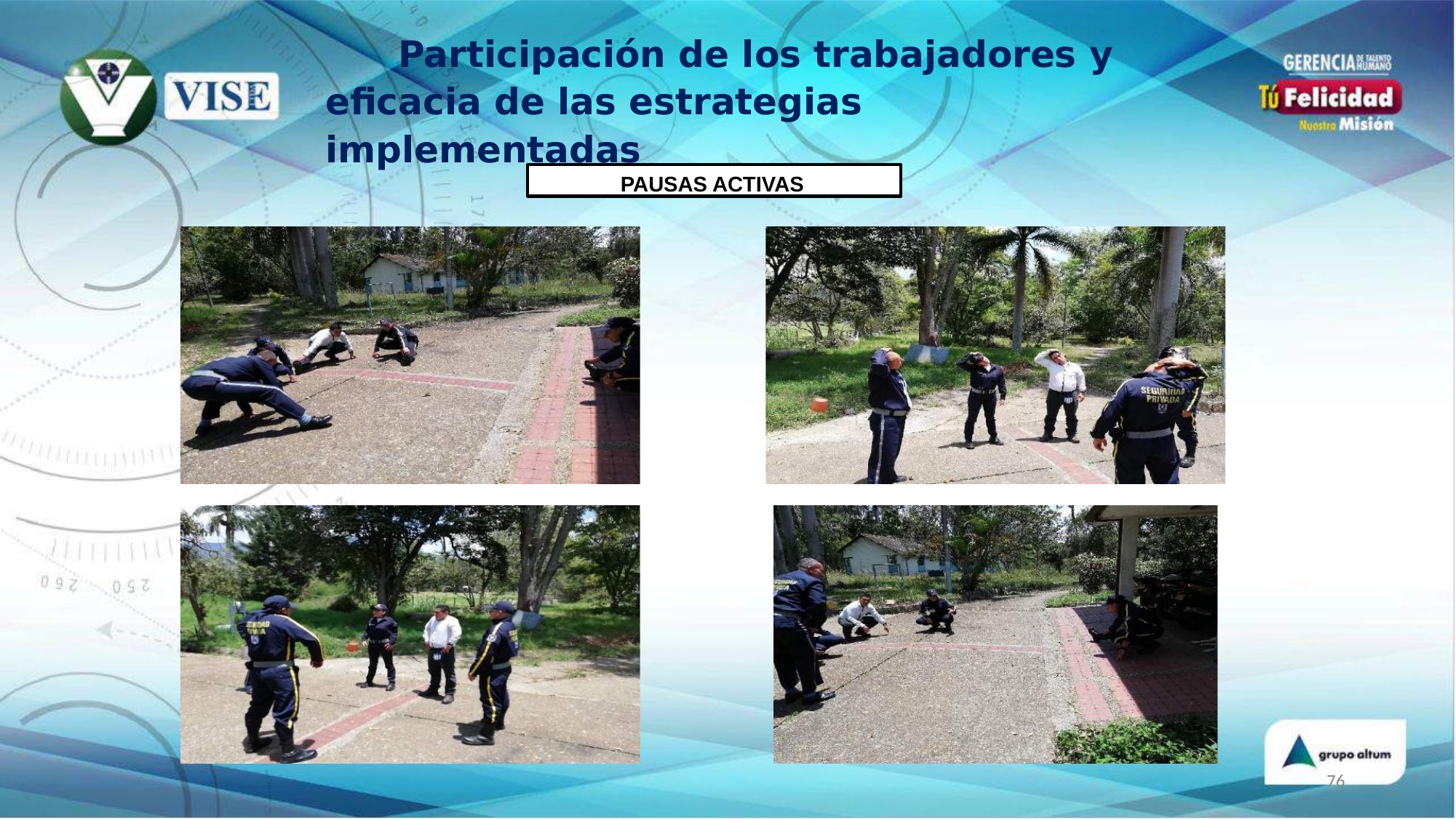

# Participación de los trabajadores y  eficacia de las estrategias implementadas
PAUSAS ACTIVAS

76